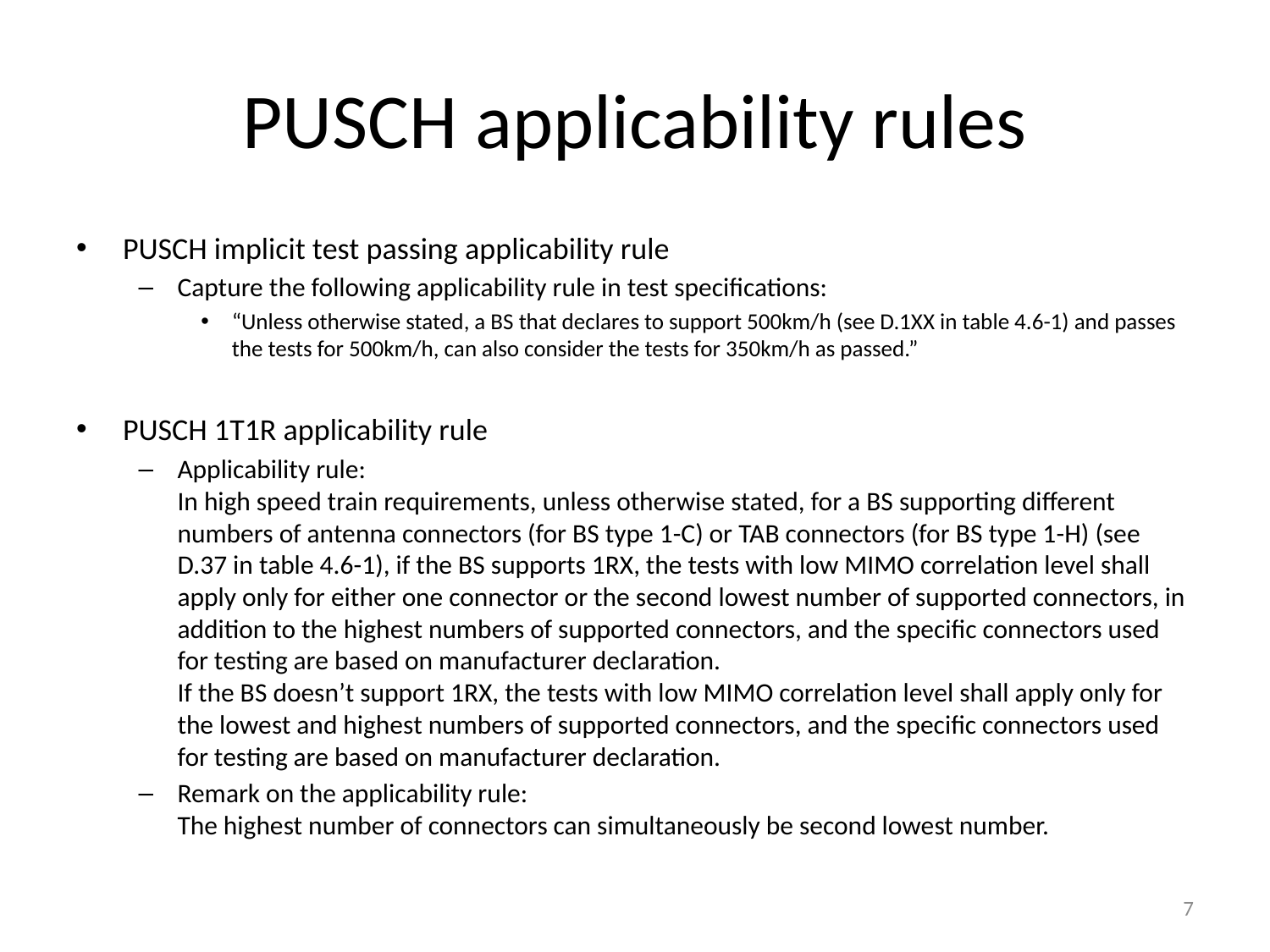

# PUSCH applicability rules
PUSCH implicit test passing applicability rule
Capture the following applicability rule in test specifications:
“Unless otherwise stated, a BS that declares to support 500km/h (see D.1XX in table 4.6-1) and passes the tests for 500km/h, can also consider the tests for 350km/h as passed.”

PUSCH 1T1R applicability rule
Applicability rule:
In high speed train requirements, unless otherwise stated, for a BS supporting different numbers of antenna connectors (for BS type 1-C) or TAB connectors (for BS type 1-H) (see D.37 in table 4.6-1), if the BS supports 1RX, the tests with low MIMO correlation level shall apply only for either one connector or the second lowest number of supported connectors, in addition to the highest numbers of supported connectors, and the specific connectors used for testing are based on manufacturer declaration.
If the BS doesn’t support 1RX, the tests with low MIMO correlation level shall apply only for the lowest and highest numbers of supported connectors, and the specific connectors used for testing are based on manufacturer declaration.
Remark on the applicability rule:
The highest number of connectors can simultaneously be second lowest number.

7